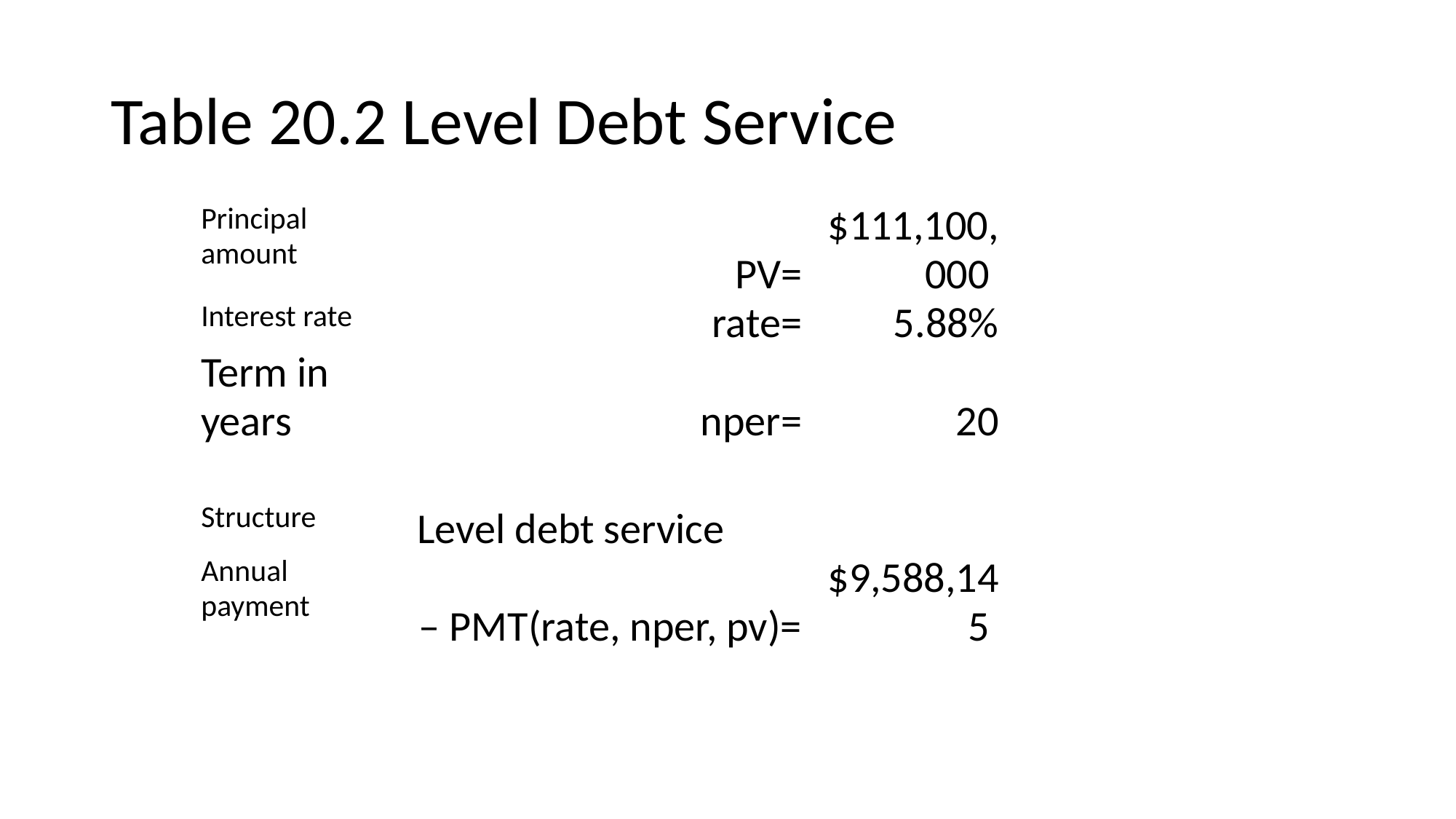

# Table 20.2 Level Debt Service
| Principal amount | PV= | $111,100,000 |
| --- | --- | --- |
| Interest rate | rate= | 5.88% |
| Term in years | nper= | 20 |
|  |  |  |
| Structure | Level debt service |  |
| Annual payment | – PMT(rate, nper, pv)= | $9,588,145 |